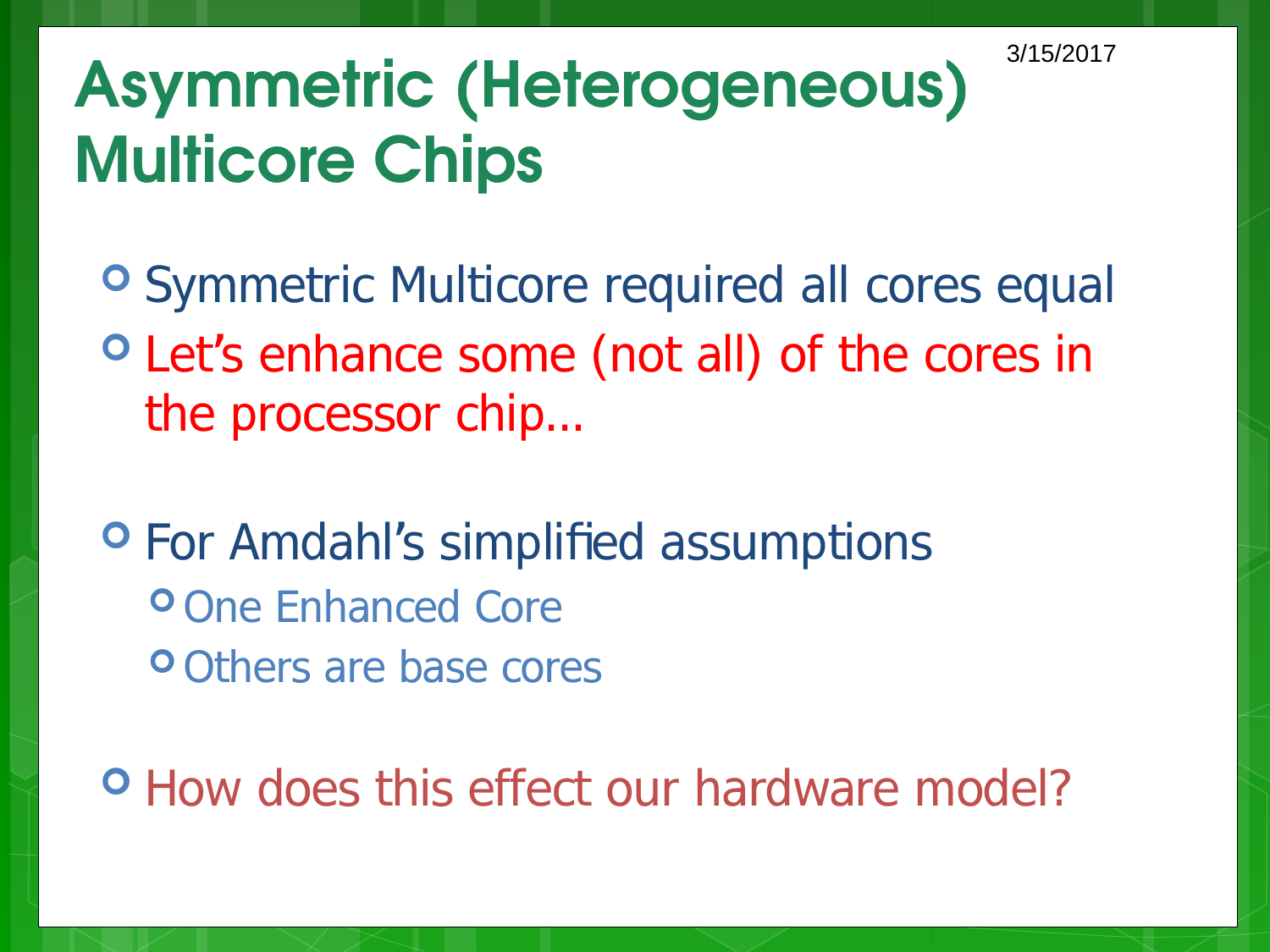

# Asymmetric (Heterogeneous) Multicore Chips
Symmetric Multicore required all cores equal
Let’s enhance some (not all) of the cores in the processor chip…

For Amdahl’s simplified assumptions
One Enhanced Core
Others are base cores

How does this effect our hardware model?
3/15/2017